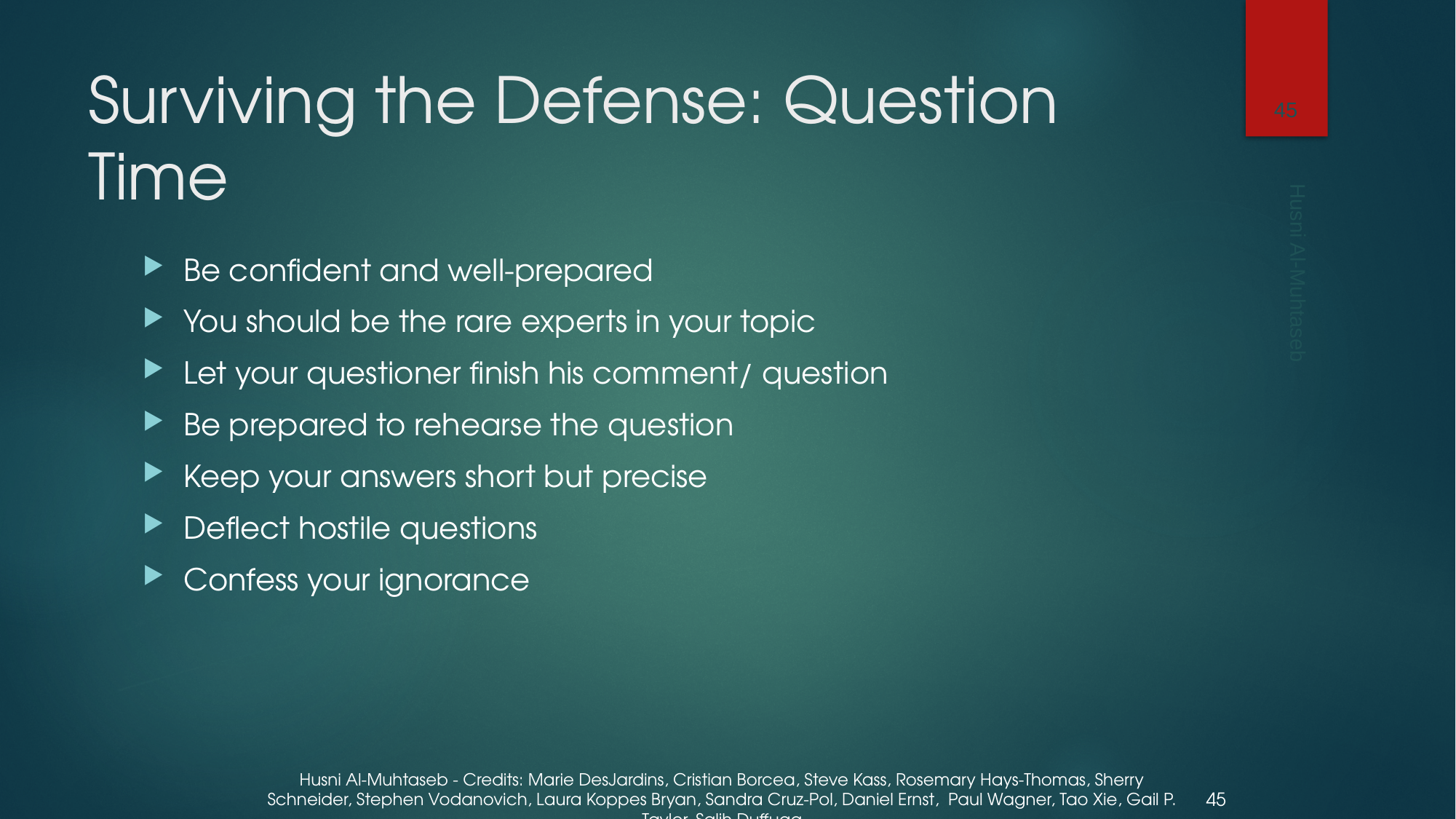

45
# Surviving the Defense: Question Time
Be confident and well-prepared
You should be the rare experts in your topic
Let your questioner finish his comment/ question
Be prepared to rehearse the question
Keep your answers short but precise
Deflect hostile questions
Confess your ignorance
Husni Al-Muhtaseb
Husni Al-Muhtaseb - Credits: Marie DesJardins, Cristian Borcea, Steve Kass, Rosemary Hays-Thomas, Sherry Schneider, Stephen Vodanovich, Laura Koppes Bryan, Sandra Cruz-Pol, Daniel Ernst,  Paul Wagner, Tao Xie, Gail P. Taylor, Salih Duffuaa
45